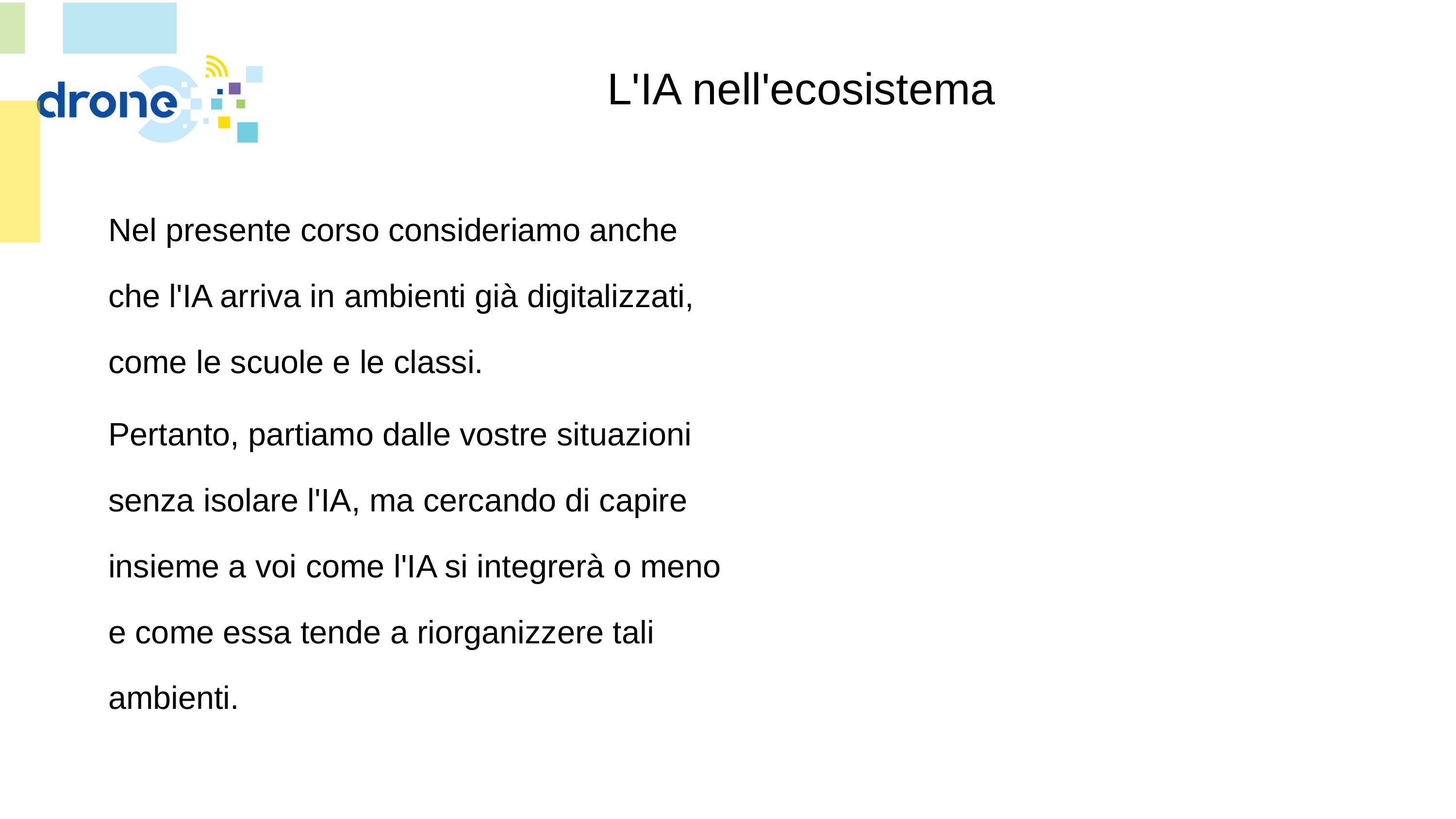

# L'IA nell'ecosistema

Nel presente corso consideriamo anche che l'IA arriva in ambienti già digitalizzati, come le scuole e le classi.
Pertanto, partiamo dalle vostre situazioni senza isolare l'IA, ma cercando di capire insieme a voi come l'IA si integrerà o meno e come essa tende a riorganizzere tali ambienti.